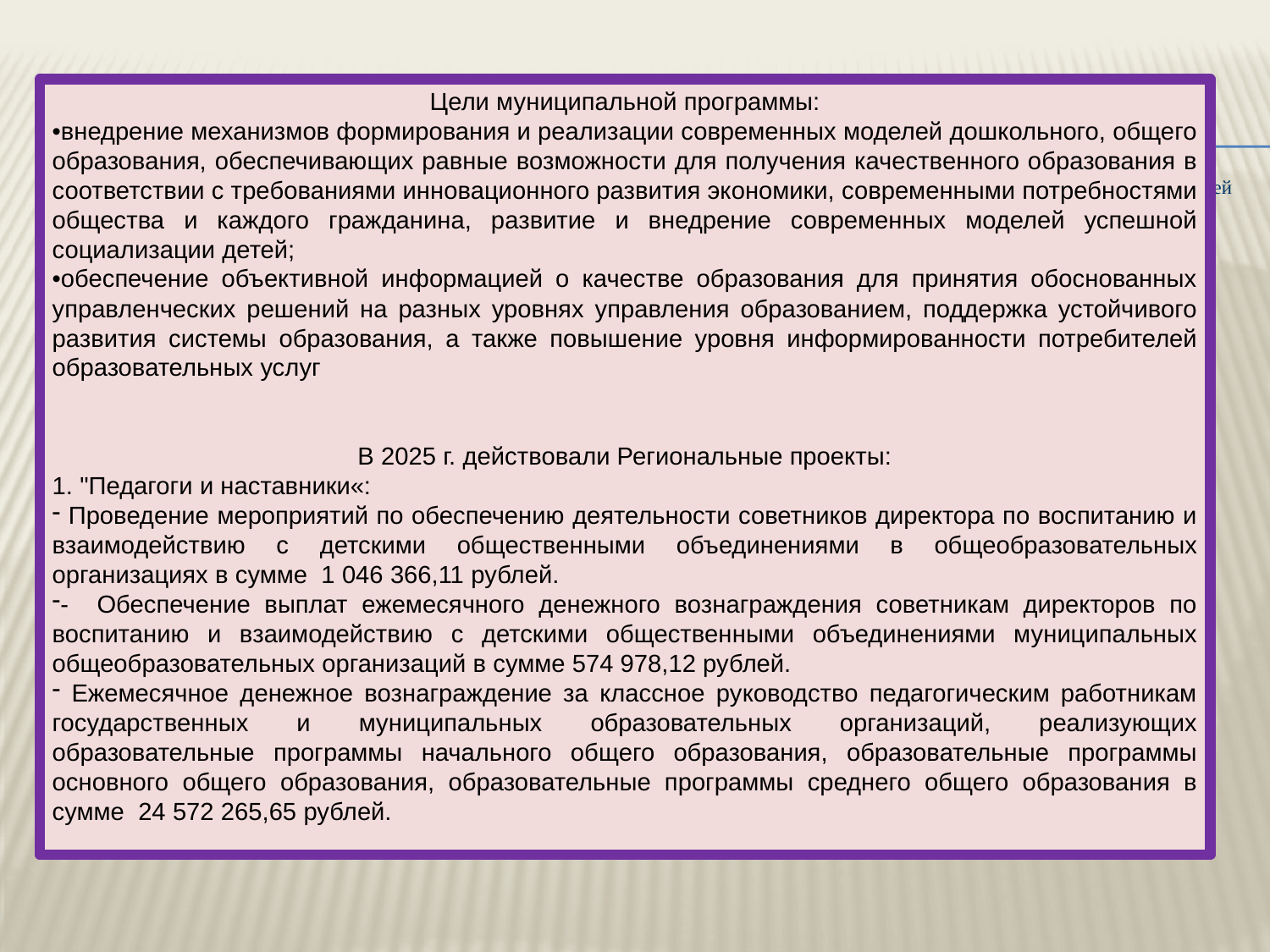

#
Цели муниципальной программы:
•внедрение механизмов формирования и реализации современных моделей дошкольного, общего образования, обеспечивающих равные возможности для получения качественного образования в соответствии с требованиями инновационного развития экономики, современными потребностями общества и каждого гражданина, развитие и внедрение современных моделей успешной социализации детей;
•обеспечение объективной информацией о качестве образования для принятия обоснованных управленческих решений на разных уровнях управления образованием, поддержка устойчивого развития системы образования, а также повышение уровня информированности потребителей образовательных услуг

В 2025 г. действовали Региональные проекты:
1. "Педагоги и наставники«:
 Проведение мероприятий по обеспечению деятельности советников директора по воспитанию и взаимодействию с детскими общественными объединениями в общеобразовательных организациях в сумме  1 046 366,11 рублей.
-  Обеспечение выплат ежемесячного денежного вознаграждения советникам директоров по воспитанию и взаимодействию с детскими общественными объединениями муниципальных общеобразовательных организаций в сумме 574 978,12 рублей.
 Ежемесячное денежное вознаграждение за классное руководство педагогическим работникам государственных и муниципальных образовательных организаций, реализующих образовательные программы начального общего образования, образовательные программы основного общего образования, образовательные программы среднего общего образования в сумме  24 572 265,65 рублей.

рублей